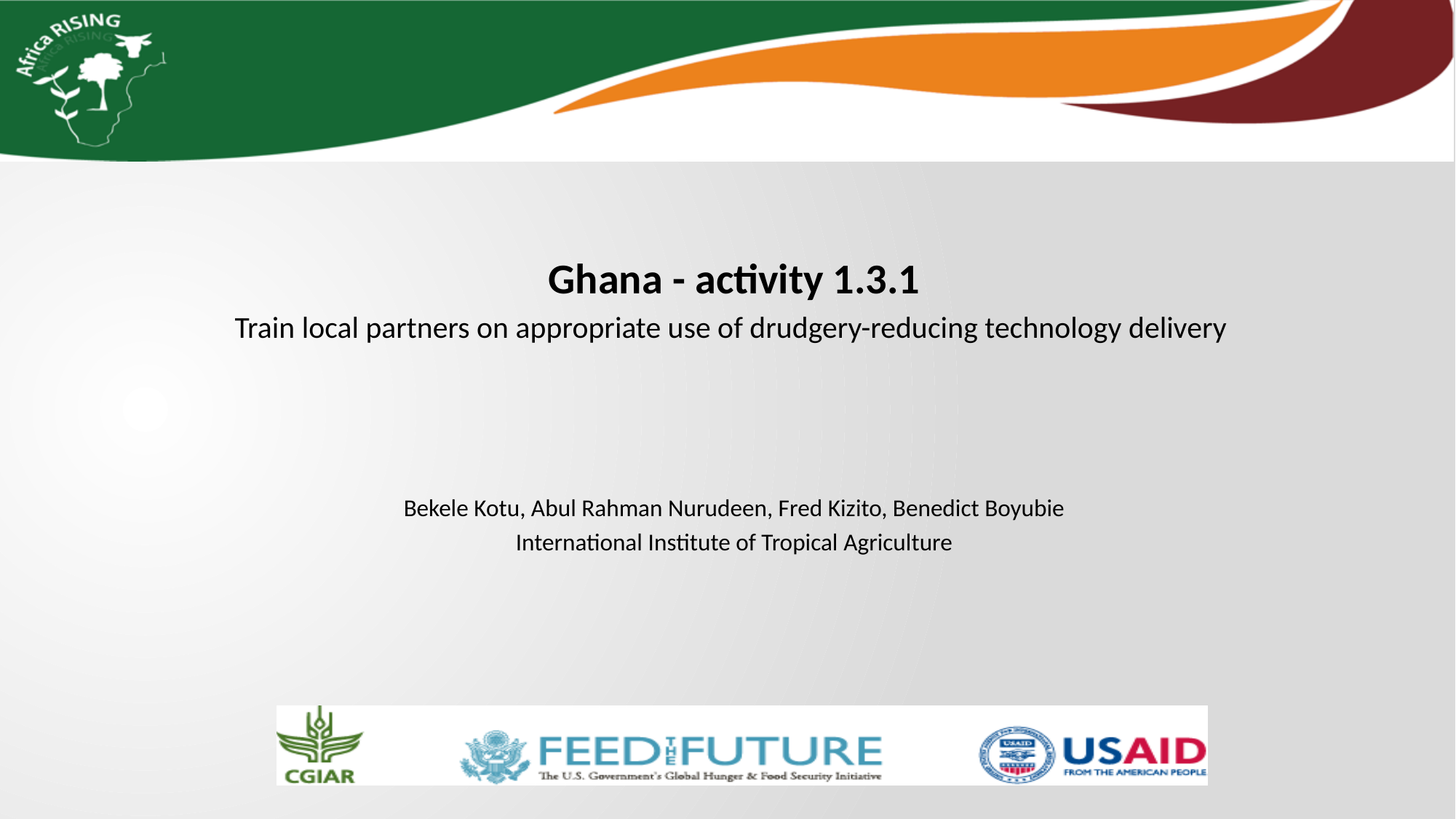

Ghana - activity 1.3.1
Train local partners on appropriate use of drudgery-reducing technology delivery
Bekele Kotu, Abul Rahman Nurudeen, Fred Kizito, Benedict Boyubie
International Institute of Tropical Agriculture